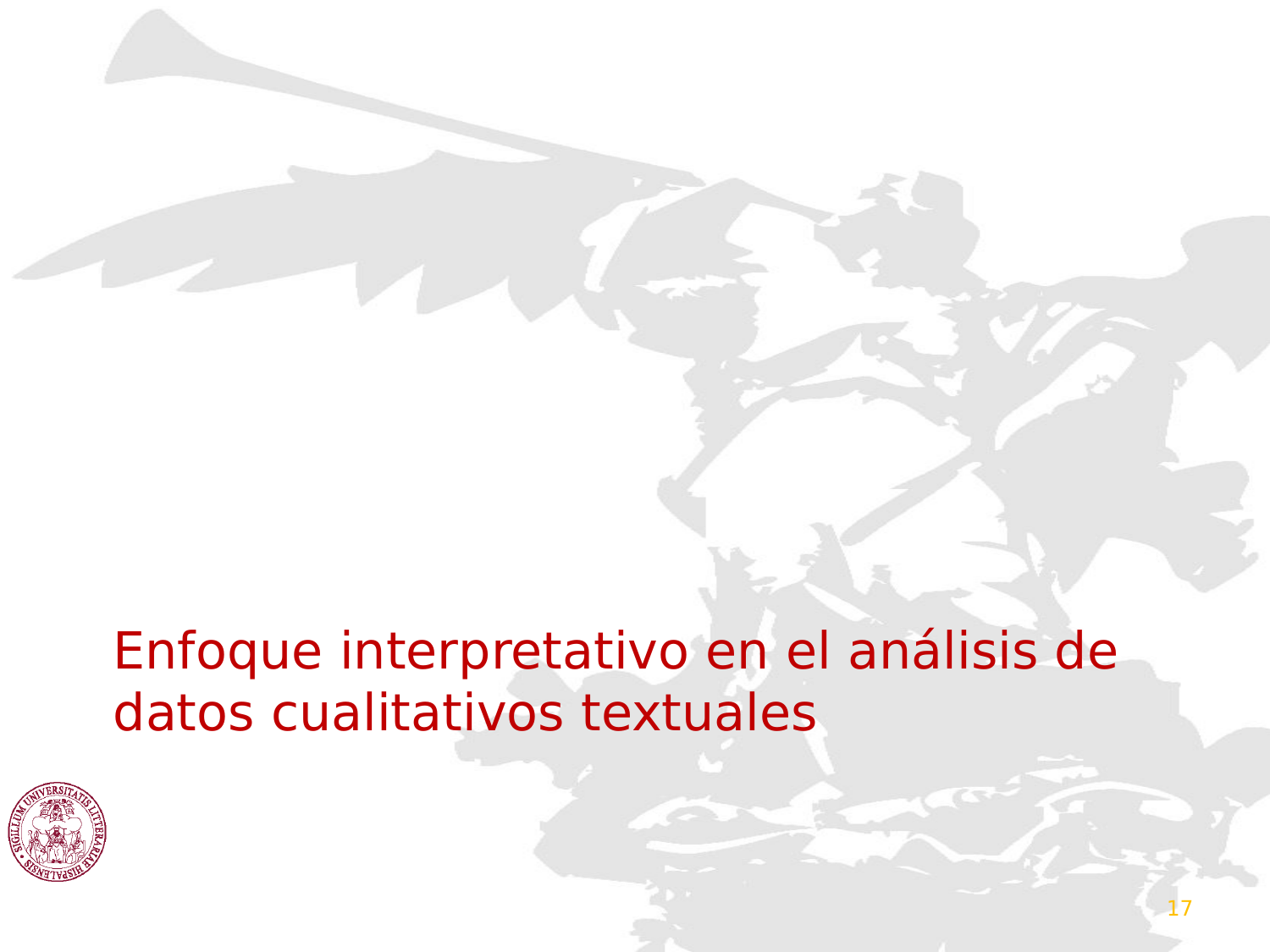

# Enfoque interpretativo en el análisis de datos cualitativos textuales
17